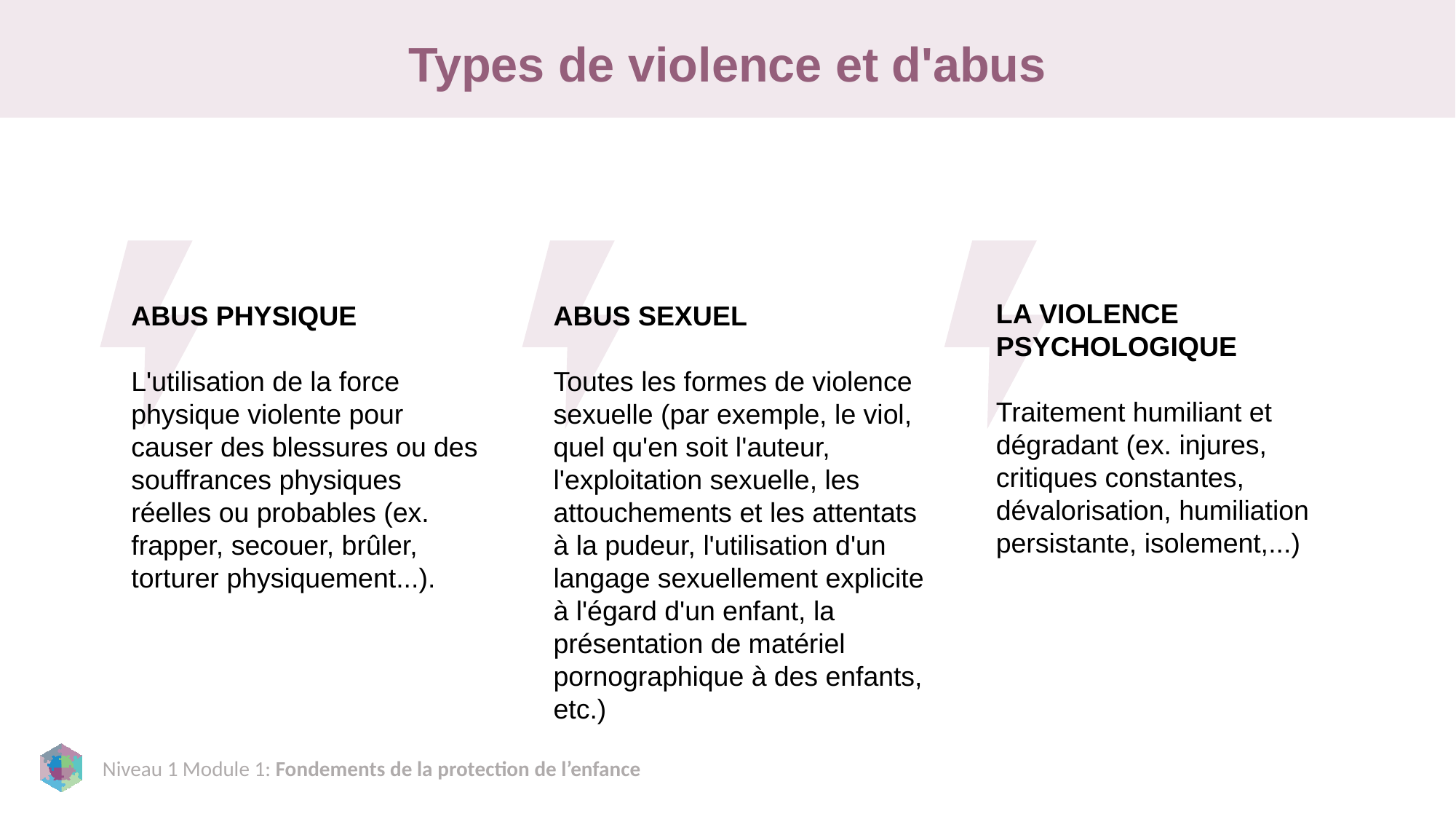

# Types de violence et d'abus

LA VIOLENCE PSYCHOLOGIQUE

Traitement humiliant et dégradant (ex. injures, critiques constantes, dévalorisation, humiliation persistante, isolement,...)
ABUS PHYSIQUE

L'utilisation de la force physique violente pour causer des blessures ou des souffrances physiques réelles ou probables (ex. frapper, secouer, brûler, torturer physiquement...).
ABUS SEXUEL

Toutes les formes de violence sexuelle (par exemple, le viol, quel qu'en soit l'auteur, l'exploitation sexuelle, les attouchements et les attentats à la pudeur, l'utilisation d'un langage sexuellement explicite à l'égard d'un enfant, la présentation de matériel pornographique à des enfants, etc.)
Source : Normes minimales pour la protection des enfants dans l'action humanitaire